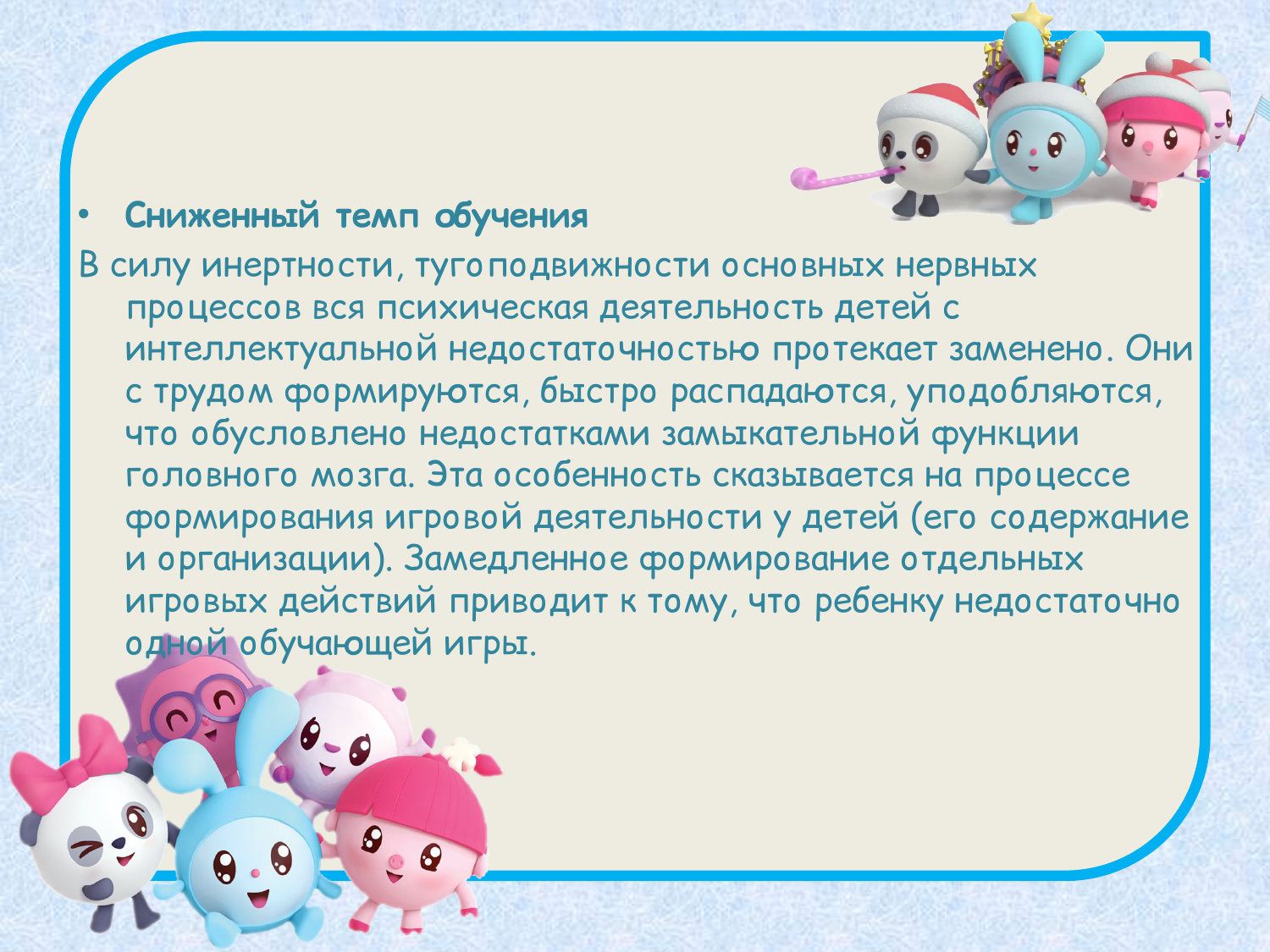

Сниженный темп обучения
В силу инертности, тугоподвижности основных нервных процессов вся психическая деятельность детей с интеллектуальной недостаточностью протекает заменено. Они с трудом формируются, быстро распадаются, уподобляются, что обусловлено недостатками замыкательной функции головного мозга. Эта особенность сказывается на процессе формирования игровой деятельности у детей (его содержание и организации). Замедленное формирование отдельных игровых действий приводит к тому, что ребенку недостаточно одной обучающей игры.